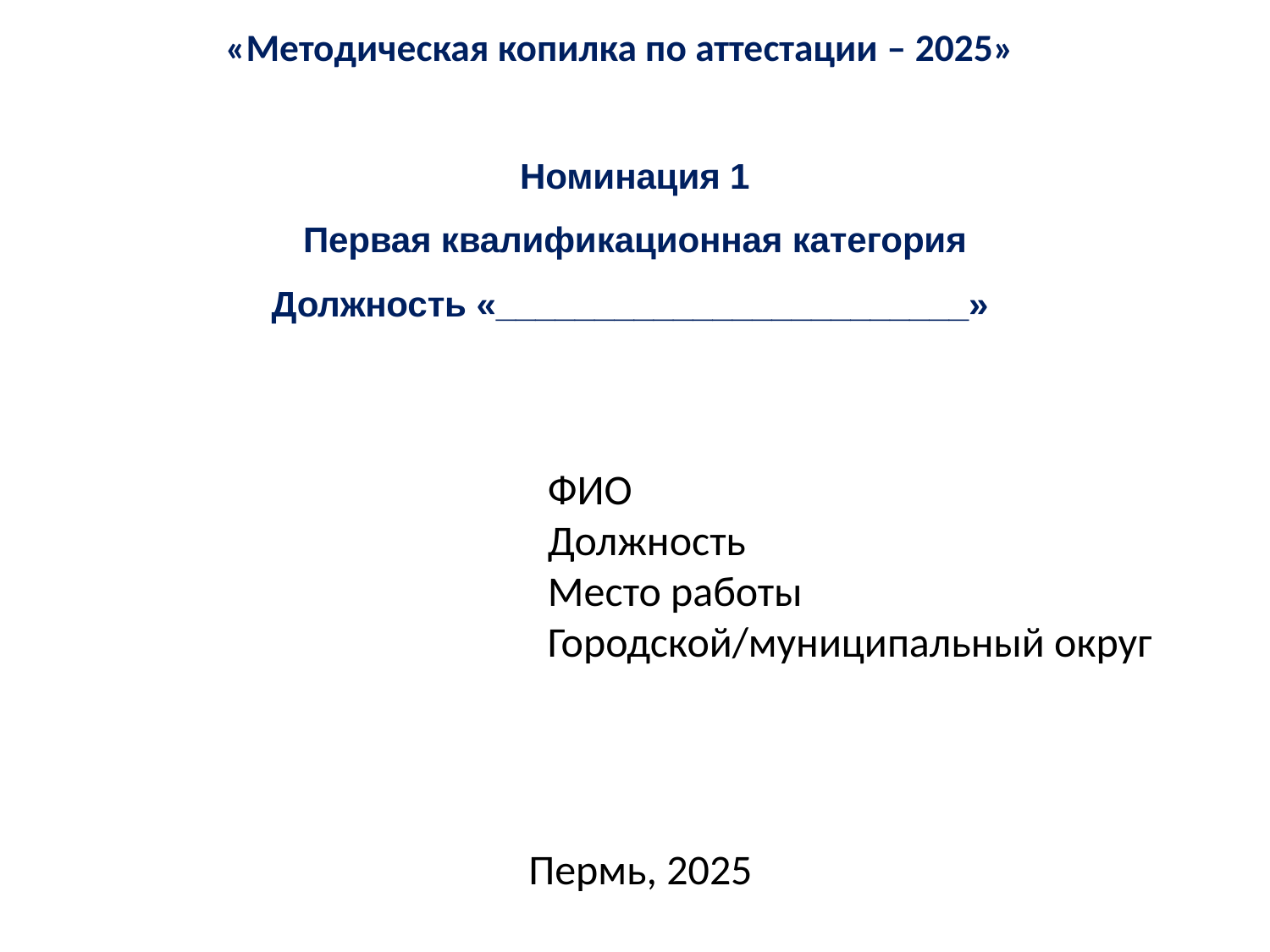

«Методическая копилка по аттестации – 2025»
# Номинация 1 Первая квалификационная категория Должность «________________________»
ФИО
Должность
Место работы
Городской/муниципальный округ
Пермь, 2025